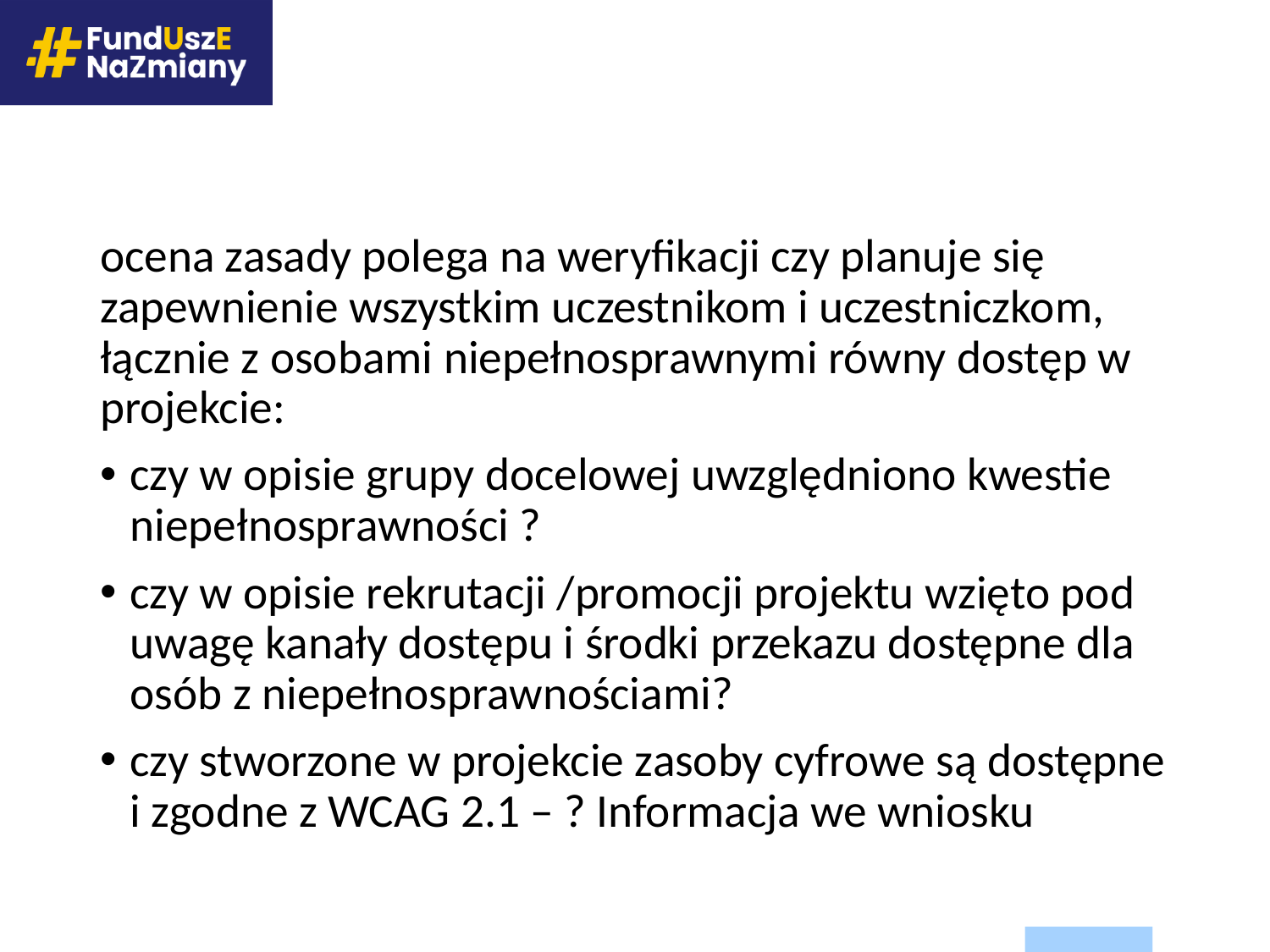

#
ocena zasady polega na weryfikacji czy planuje się zapewnienie wszystkim uczestnikom i uczestniczkom, łącznie z osobami niepełnosprawnymi równy dostęp w projekcie:
czy w opisie grupy docelowej uwzględniono kwestie niepełnosprawności ?
czy w opisie rekrutacji /promocji projektu wzięto pod uwagę kanały dostępu i środki przekazu dostępne dla osób z niepełnosprawnościami?
czy stworzone w projekcie zasoby cyfrowe są dostępne i zgodne z WCAG 2.1 – ? Informacja we wniosku